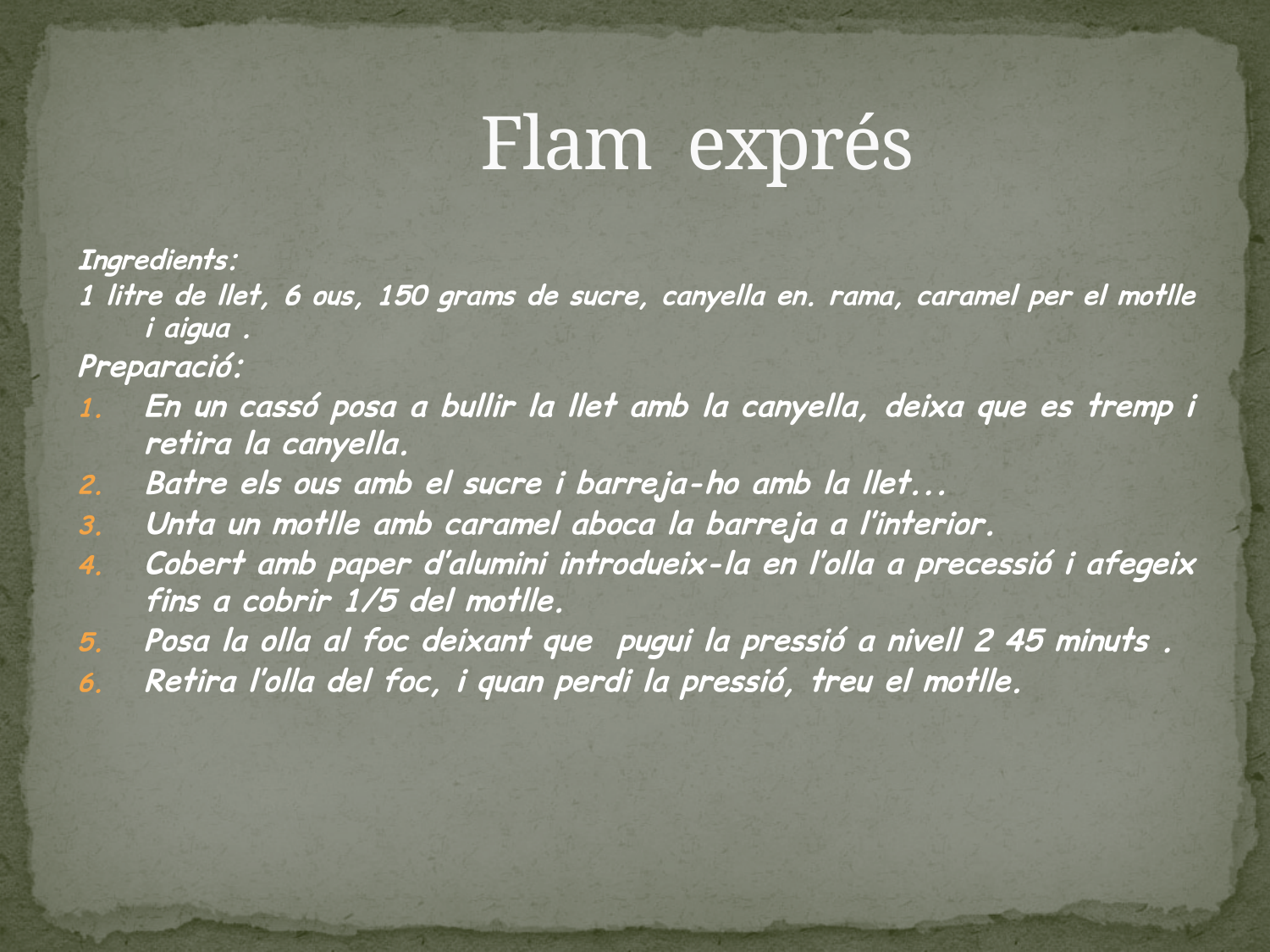

# Flam  exprés
Ingredients:
1 litre de llet, 6 ous, 150 grams de sucre, canyella en. rama, caramel per el motlle i aigua .
Preparació:
En un cassó posa a bullir la llet amb la canyella, deixa que es tremp i retira la canyella.
Batre els ous amb el sucre i barreja-ho amb la llet...
Unta un motlle amb caramel aboca la barreja a l’interior.
Cobert amb paper d’alumini introdueix-la en l’olla a precessió i afegeix fins a cobrir 1/5 del motlle.
Posa la olla al foc deixant que  pugui la pressió a nivell 2 45 minuts .
Retira l’olla del foc, i quan perdi la pressió, treu el motlle.